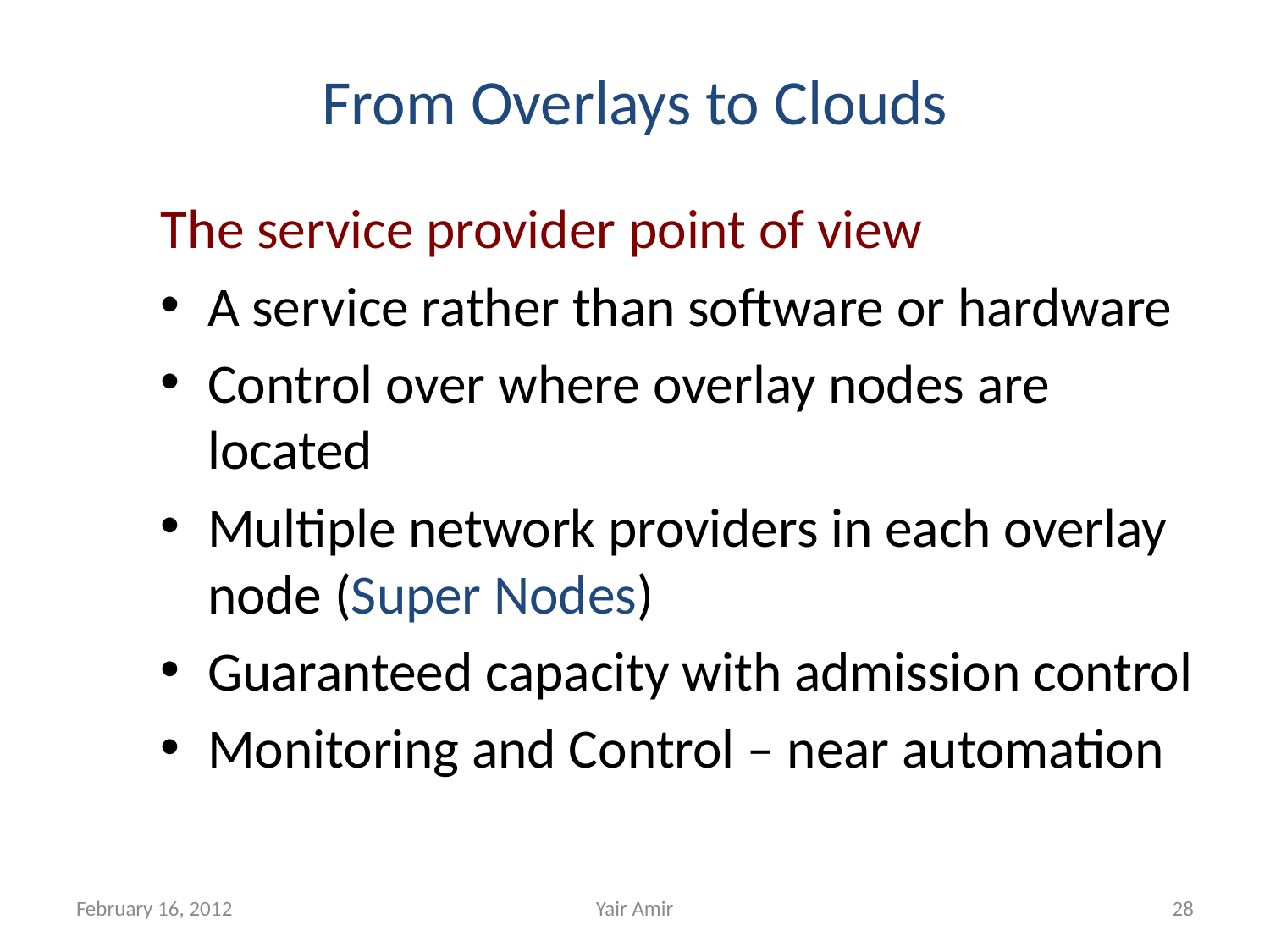

# From Overlays to Clouds
The service provider point of view
A service rather than software or hardware
Control over where overlay nodes are located
Multiple network providers in each overlay node (Super Nodes)
Guaranteed capacity with admission control
Monitoring and Control – near automation

February 16, 2012
Yair Amir
28